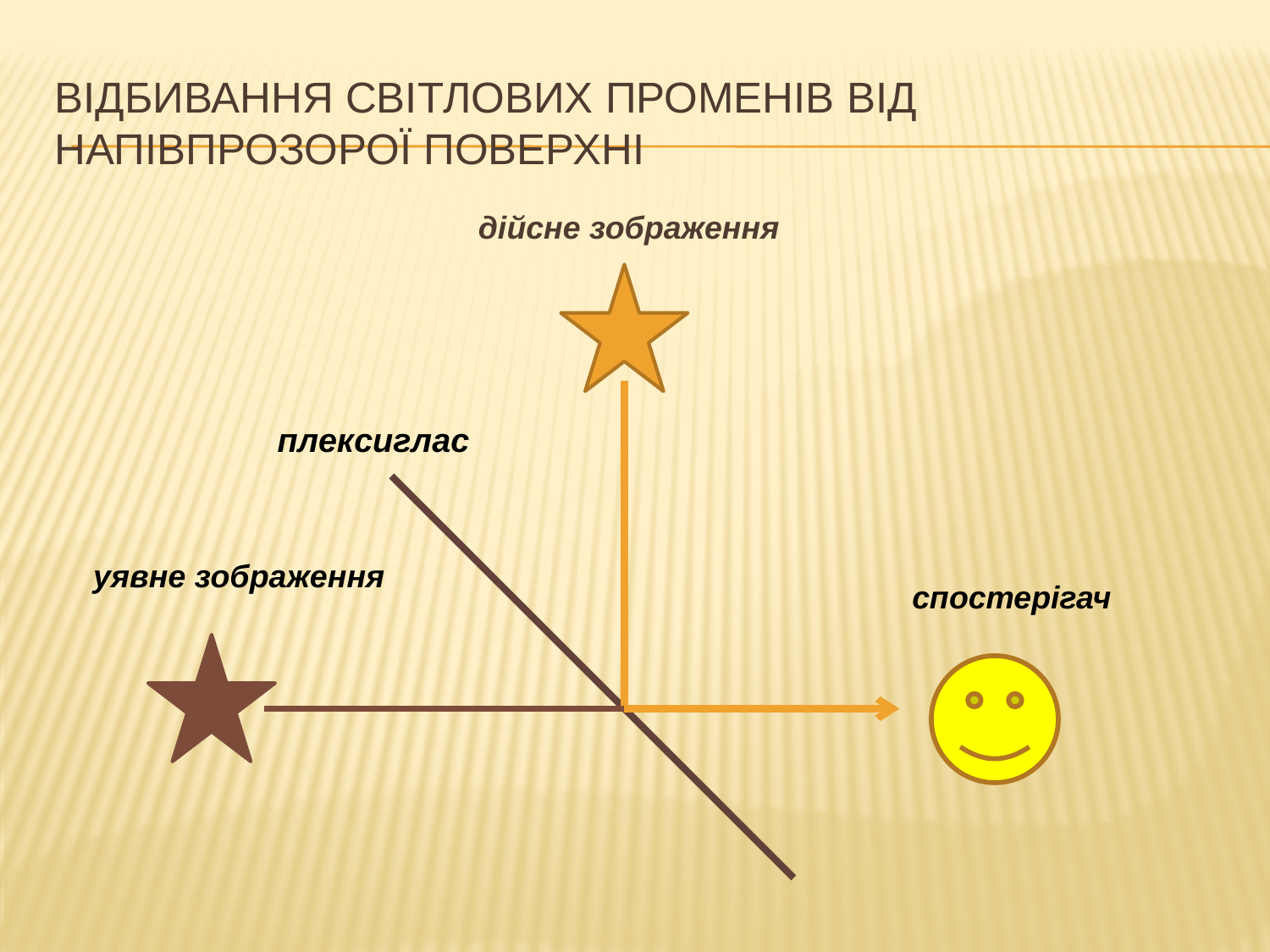

# Відбивання світлових променів від напівпрозорої поверхні
дійсне зображення

плексиглас
уявне зображення
спостерігач